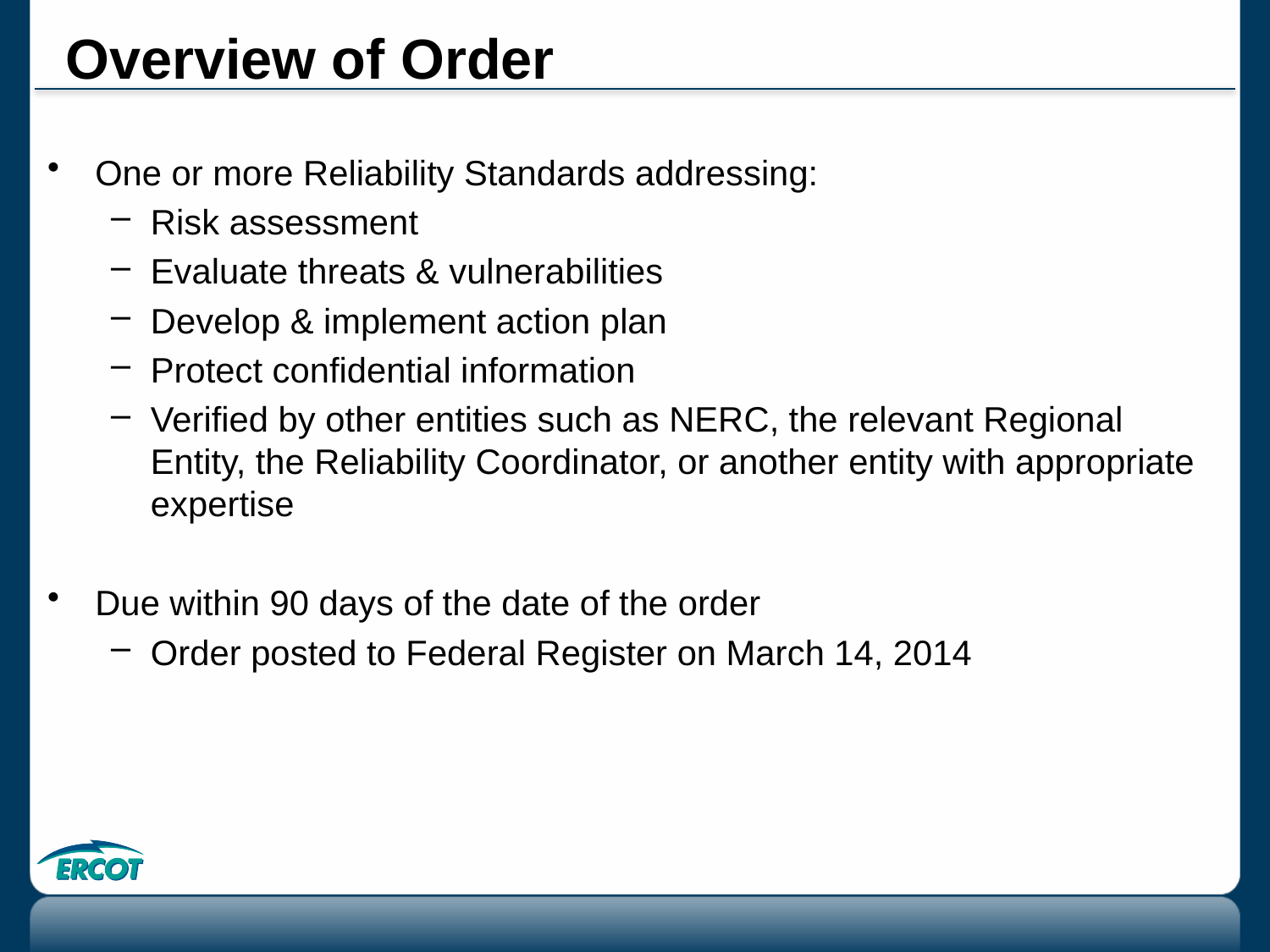

# Overview of Order
One or more Reliability Standards addressing:
Risk assessment
Evaluate threats & vulnerabilities
Develop & implement action plan
Protect confidential information
Verified by other entities such as NERC, the relevant Regional Entity, the Reliability Coordinator, or another entity with appropriate expertise

Due within 90 days of the date of the order
Order posted to Federal Register on March 14, 2014